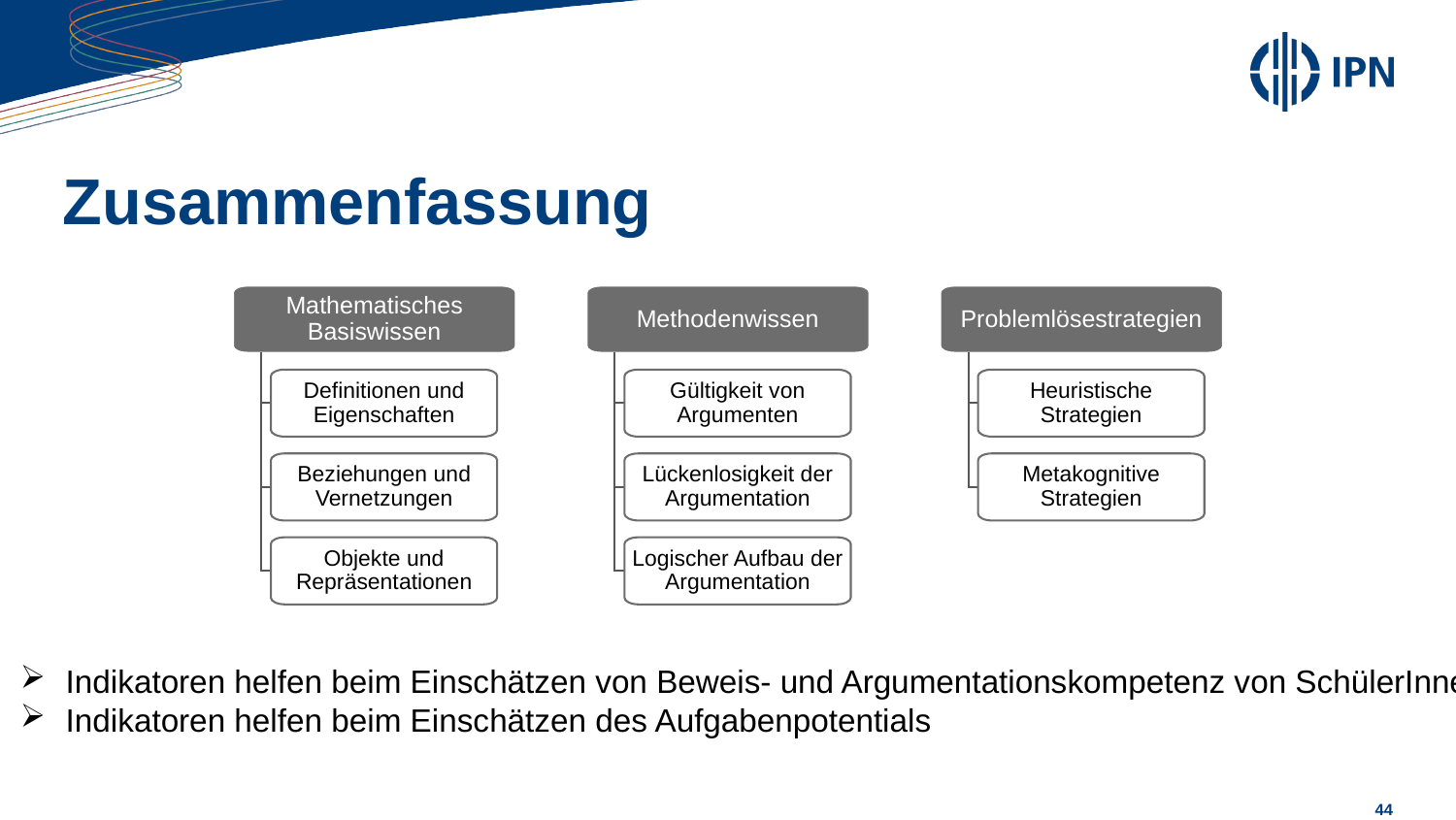

# Zusammenfassung
Mathematisches Basiswissen
Methodenwissen
Problemlösestrategien

Definitionen und Eigenschaften
Gültigkeit von Argumenten
Heuristische Strategien
Beziehungen und Vernetzungen
Lückenlosigkeit der Argumentation
Metakognitive Strategien
Objekte und Repräsentationen
Logischer Aufbau der Argumentation
Indikatoren helfen beim Einschätzen von Beweis- und Argumentationskompetenz von SchülerInnen
Indikatoren helfen beim Einschätzen des Aufgabenpotentials

44